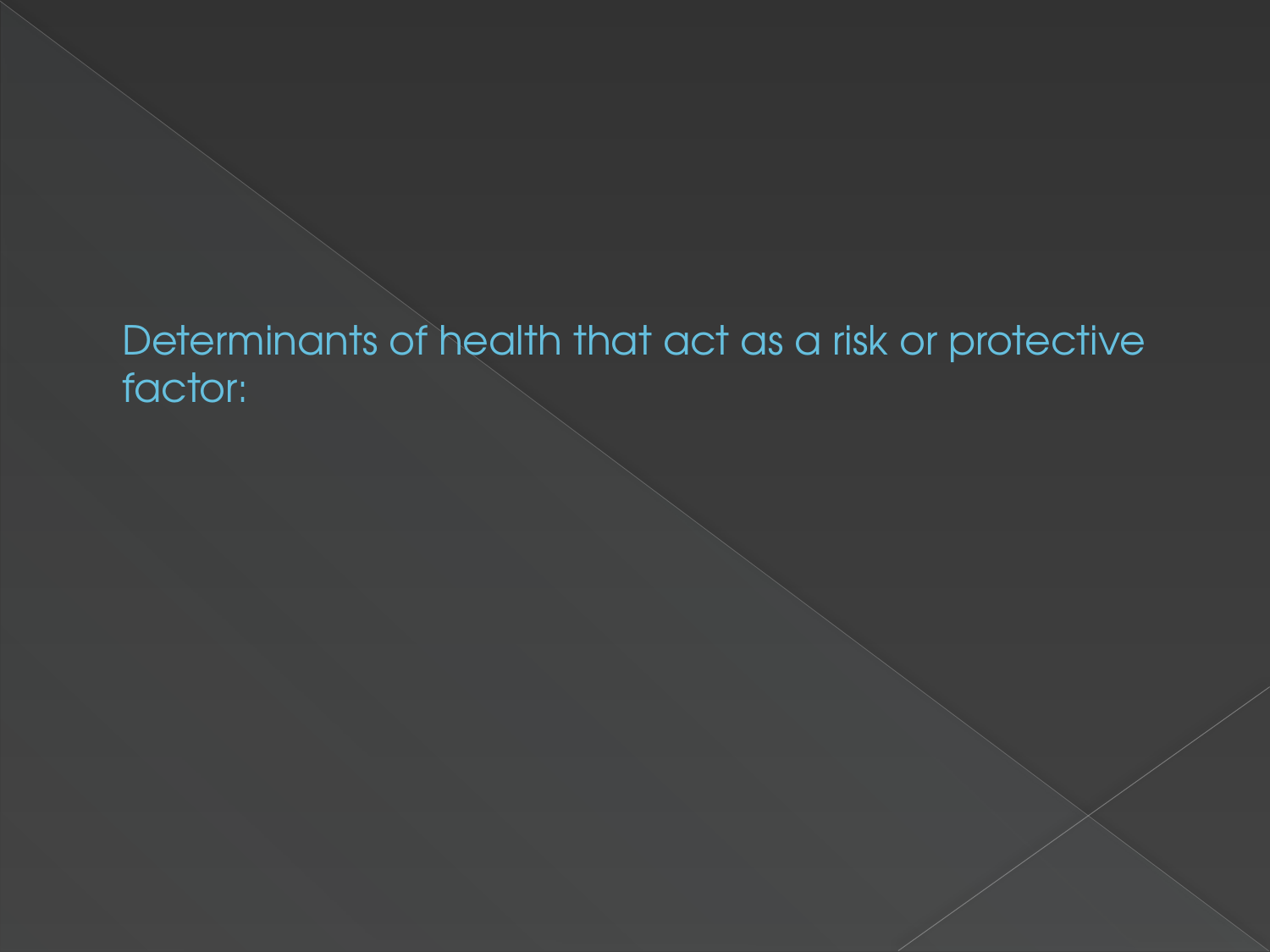

# Determinants of health that act as a risk or protective factor: